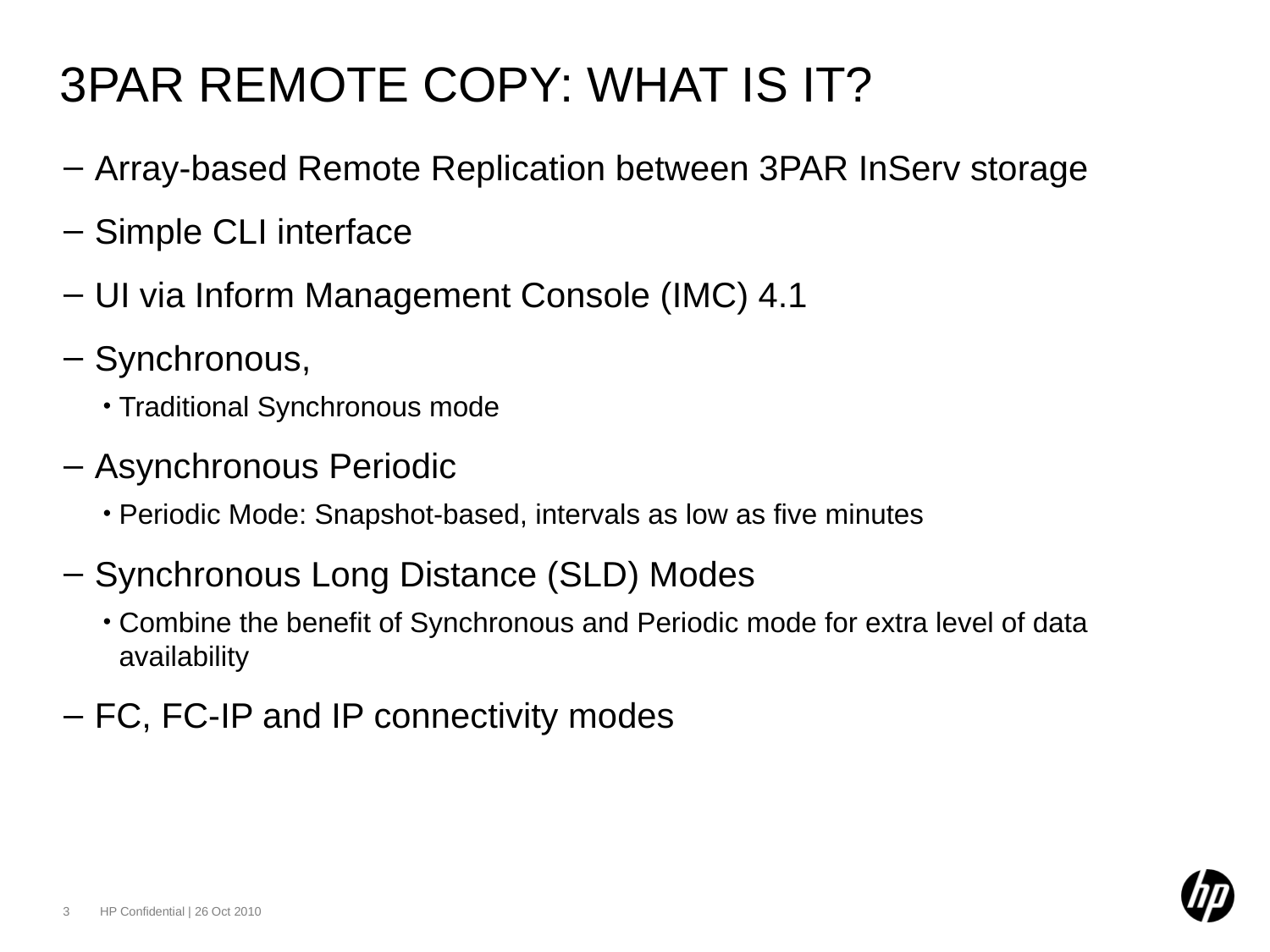

# 3Par Remote Copy: What is it?
Array-based Remote Replication between 3PAR InServ storage
Simple CLI interface
UI via Inform Management Console (IMC) 4.1
Synchronous,
Traditional Synchronous mode
Asynchronous Periodic
Periodic Mode: Snapshot-based, intervals as low as five minutes
Synchronous Long Distance (SLD) Modes
Combine the benefit of Synchronous and Periodic mode for extra level of data availability
FC, FC-IP and IP connectivity modes